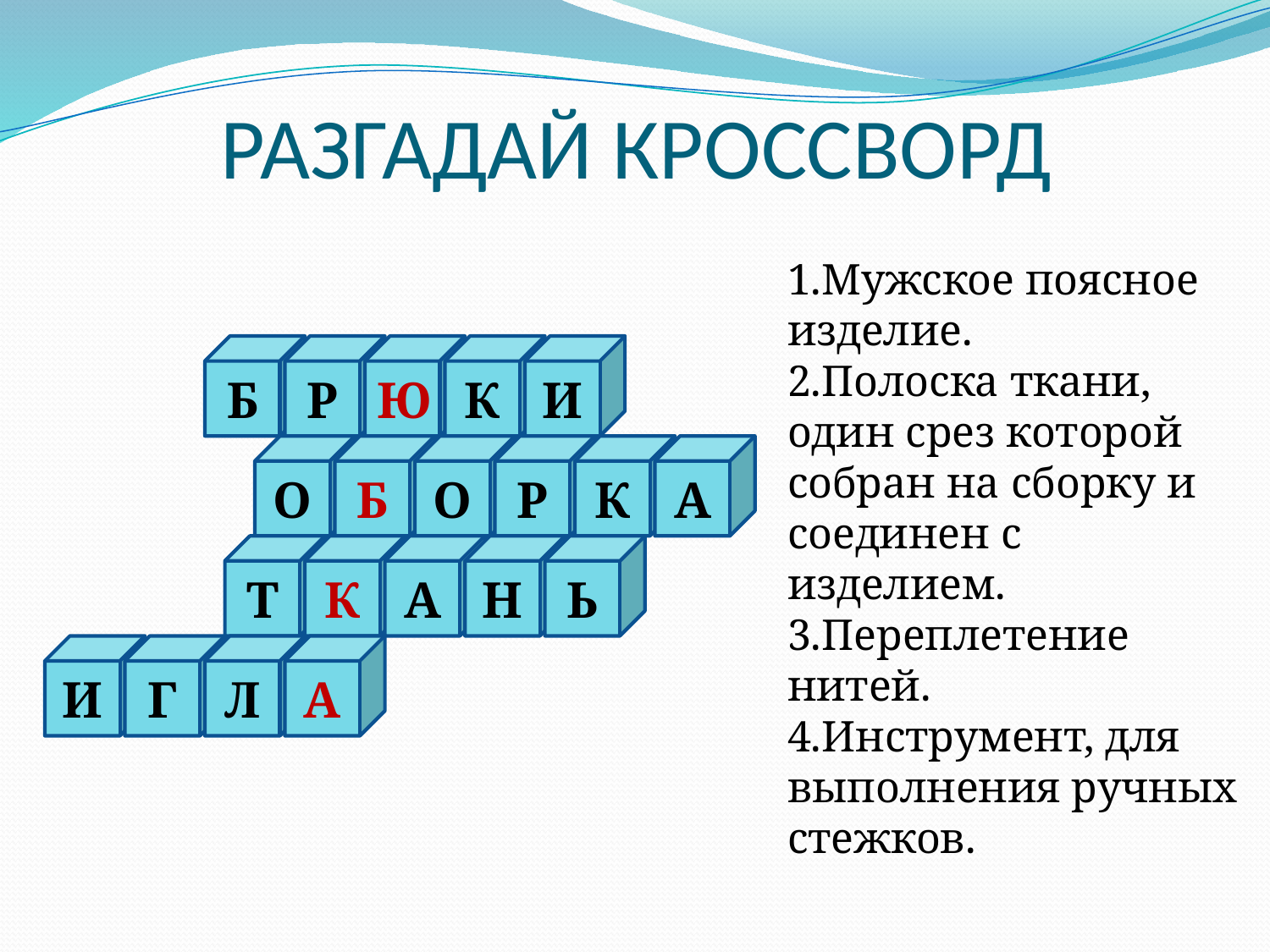

# РАЗГАДАЙ КРОССВОРД
1.Мужское поясное изделие.
2.Полоска ткани, один срез которой собран на сборку и соединен с изделием.
3.Переплетение нитей.
4.Инструмент, для выполнения ручных стежков.
Б
Р
Ю
К
И
О
Б
О
Р
К
А
Т
К
А
Н
Ь
И
Г
Л
А